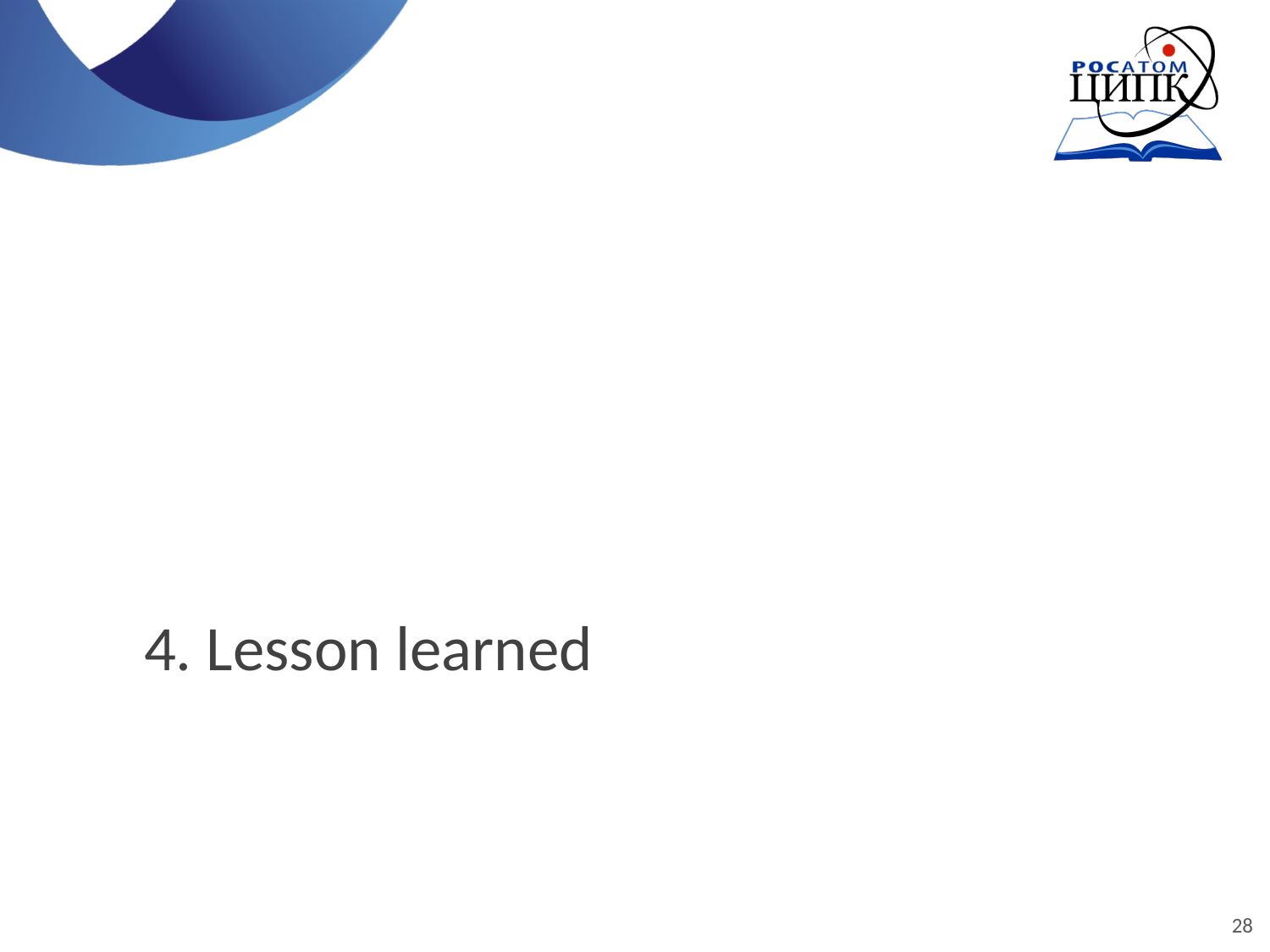

# 4. Lesson learned
28
© ROSATOM-CICE&T